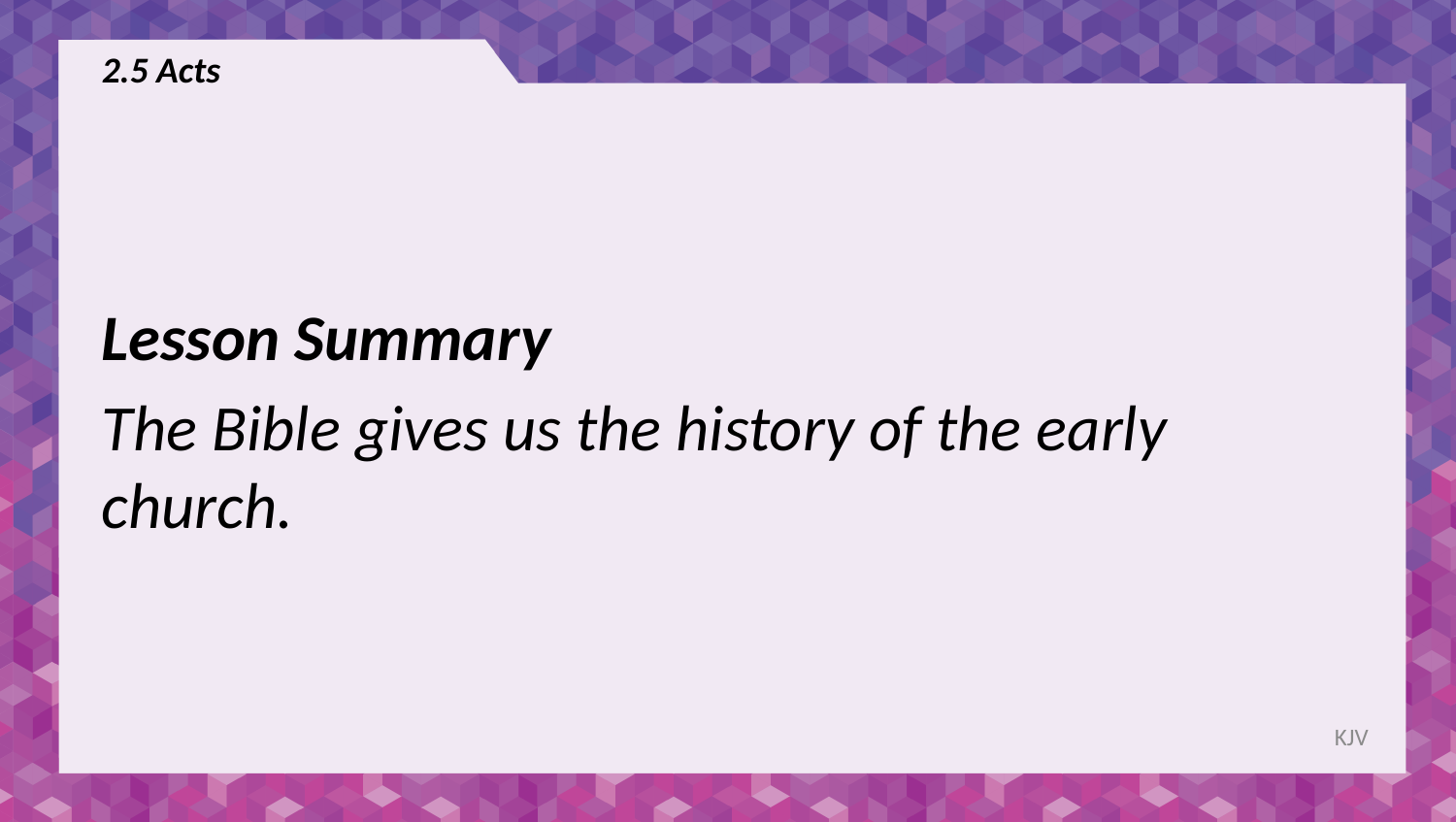

# 2.5 Acts
Lesson Summary
The Bible gives us the history of the early church.
KJV